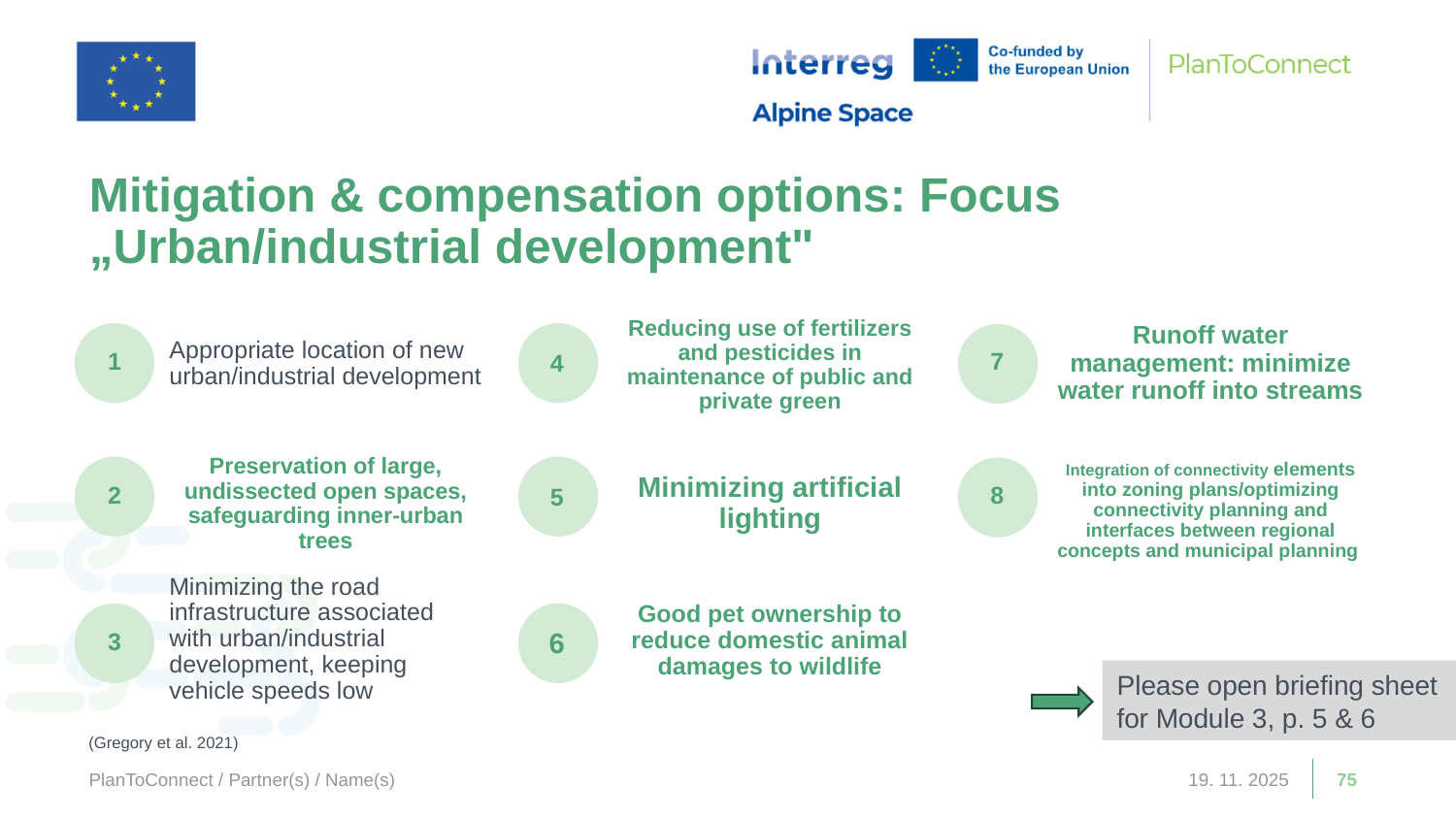

# Mitigation & compensation options: Focus „Urban/industrial development"
Appropriate location of new urban/industrial development
Runoff water management: minimize water runoff into streams
Reducing use of fertilizers and pesticides in maintenance of public and private green
1
7
4
Integration of connectivity elements into zoning plans/optimizing connectivity planning and interfaces between regional concepts and municipal planning
Minimizing artificial lighting
Preservation of large, undissected open spaces, safeguarding inner-urban trees
2
8
5
Minimizing the road infrastructure associated with urban/industrial development, keeping vehicle speeds low
Good pet ownership to reduce domestic animal damages to wildlife

3
9
6
Please open briefing sheet for Module 3, p. 5 & 6

(Gregory et al. 2021)
PlanToConnect / Partner(s) / Name(s)
19. 11. 2025
75